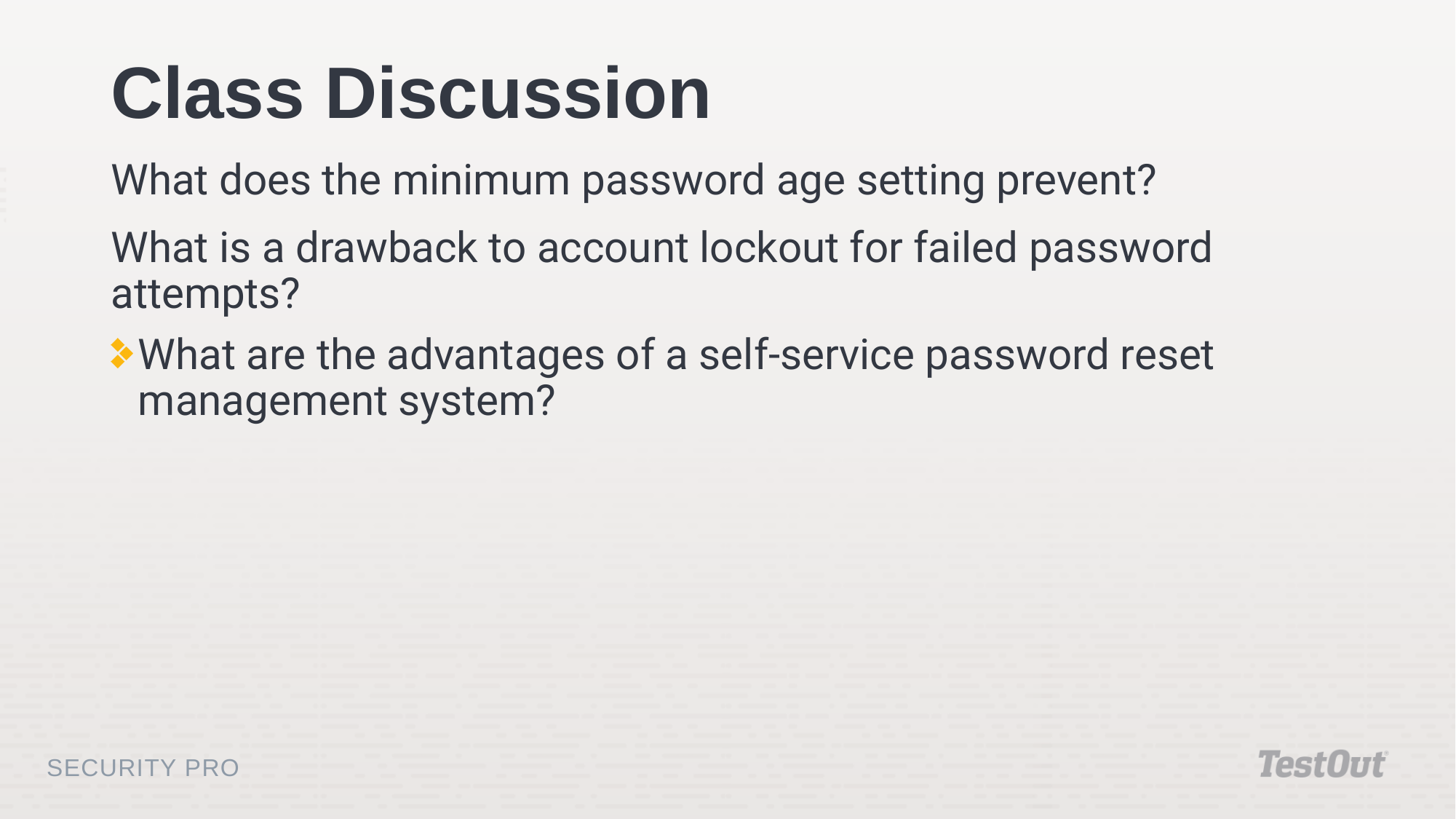

# Class Discussion
What does the minimum password age setting prevent?
What is a drawback to account lockout for failed password attempts?
What are the advantages of a self-service password reset management system?
Security Pro